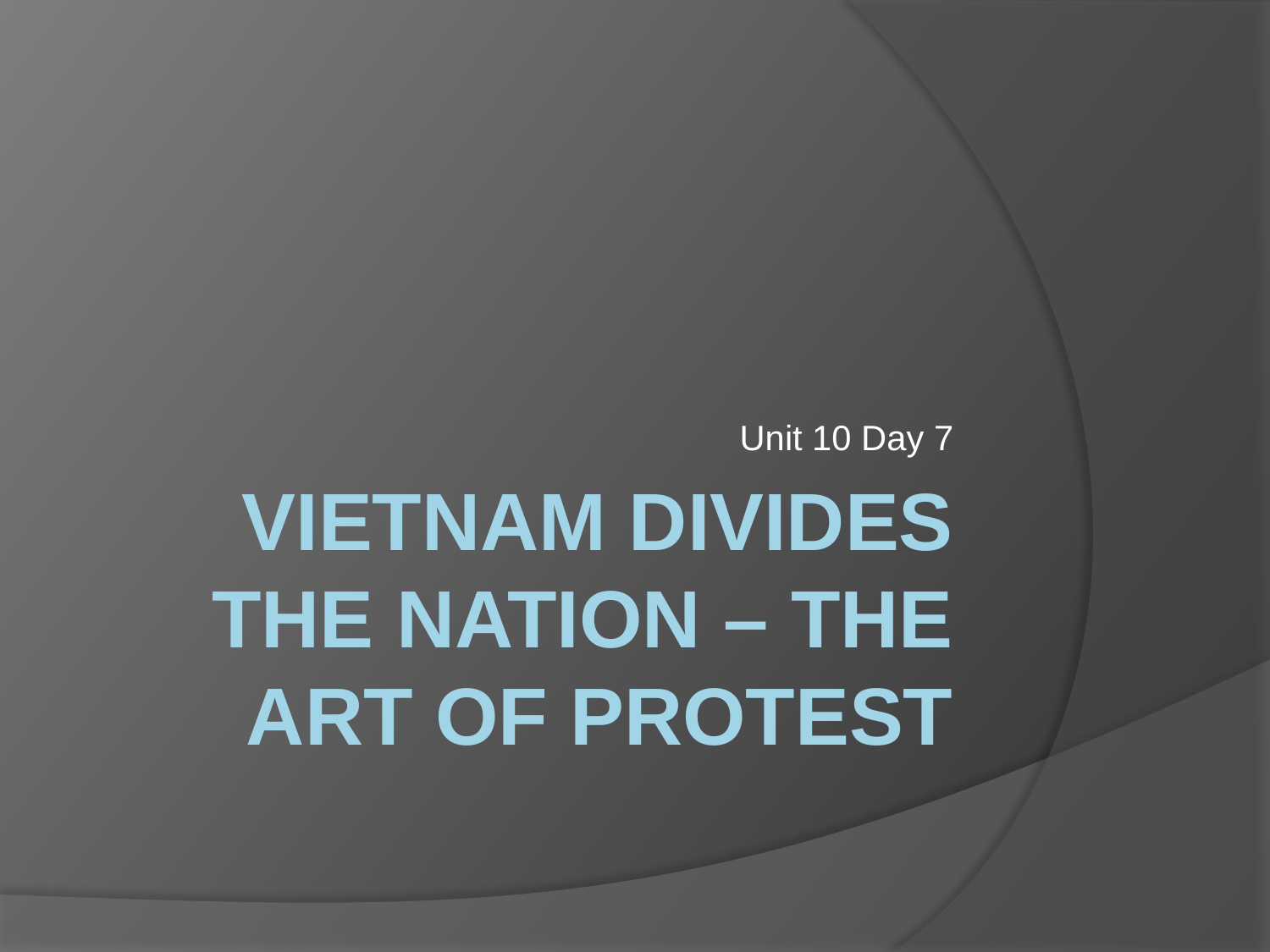

Unit 10 Day 7
# Vietnam Divides the Nation – The art of Protest